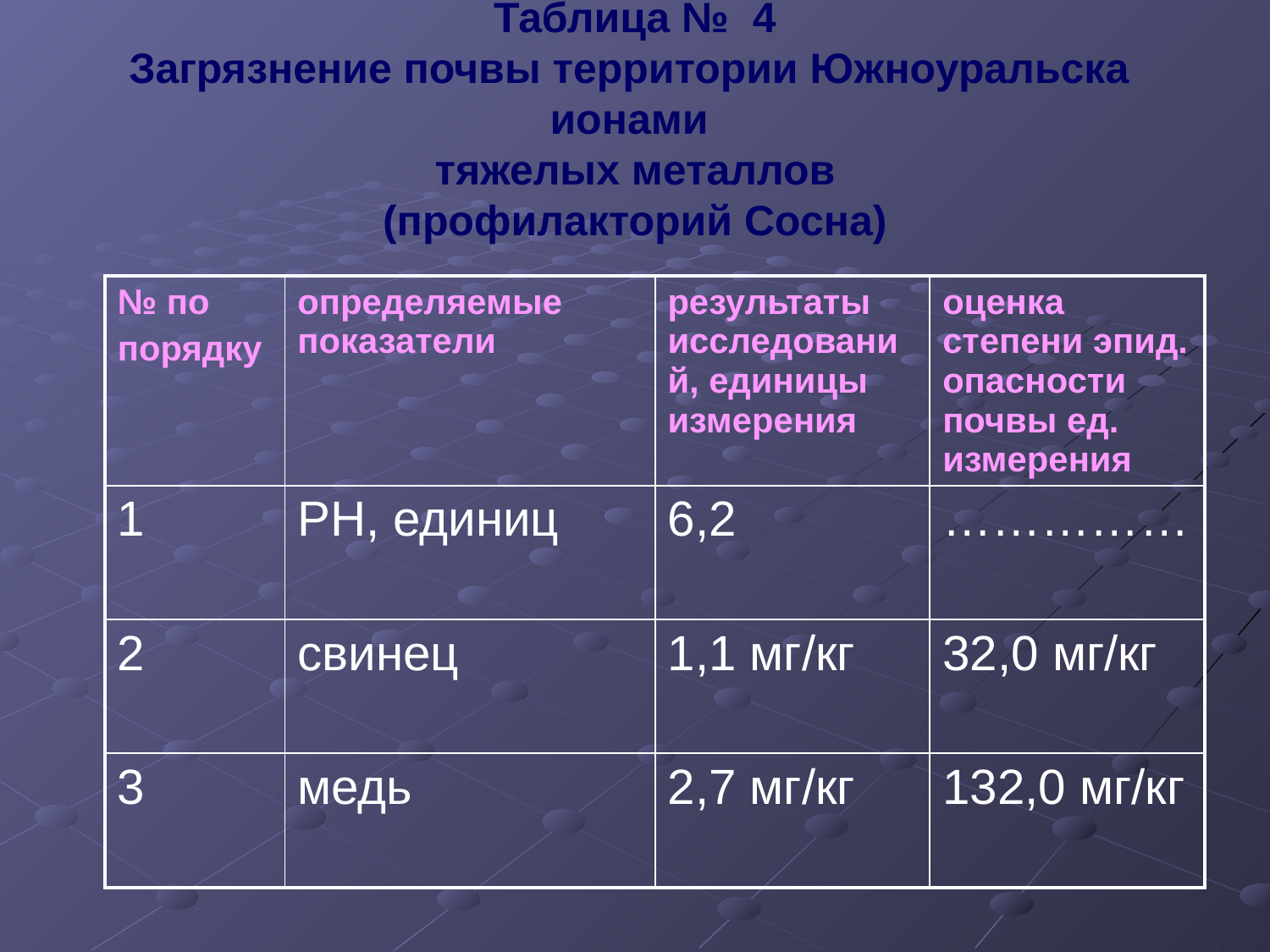

# Таблица №  4 Загрязнение почвы территории Южноуральска  ионами тяжелых металлов (профилакторий Сосна)
| № по порядку | определяемые показатели | результаты исследований, единицы измерения | оценка степени эпид. опасности почвы ед. измерения |
| --- | --- | --- | --- |
| 1 | РН, единиц | 6,2 | …………… |
| 2 | свинец | 1,1 мг/кг | 32,0 мг/кг |
| 3 | медь | 2,7 мг/кг | 132,0 мг/кг |